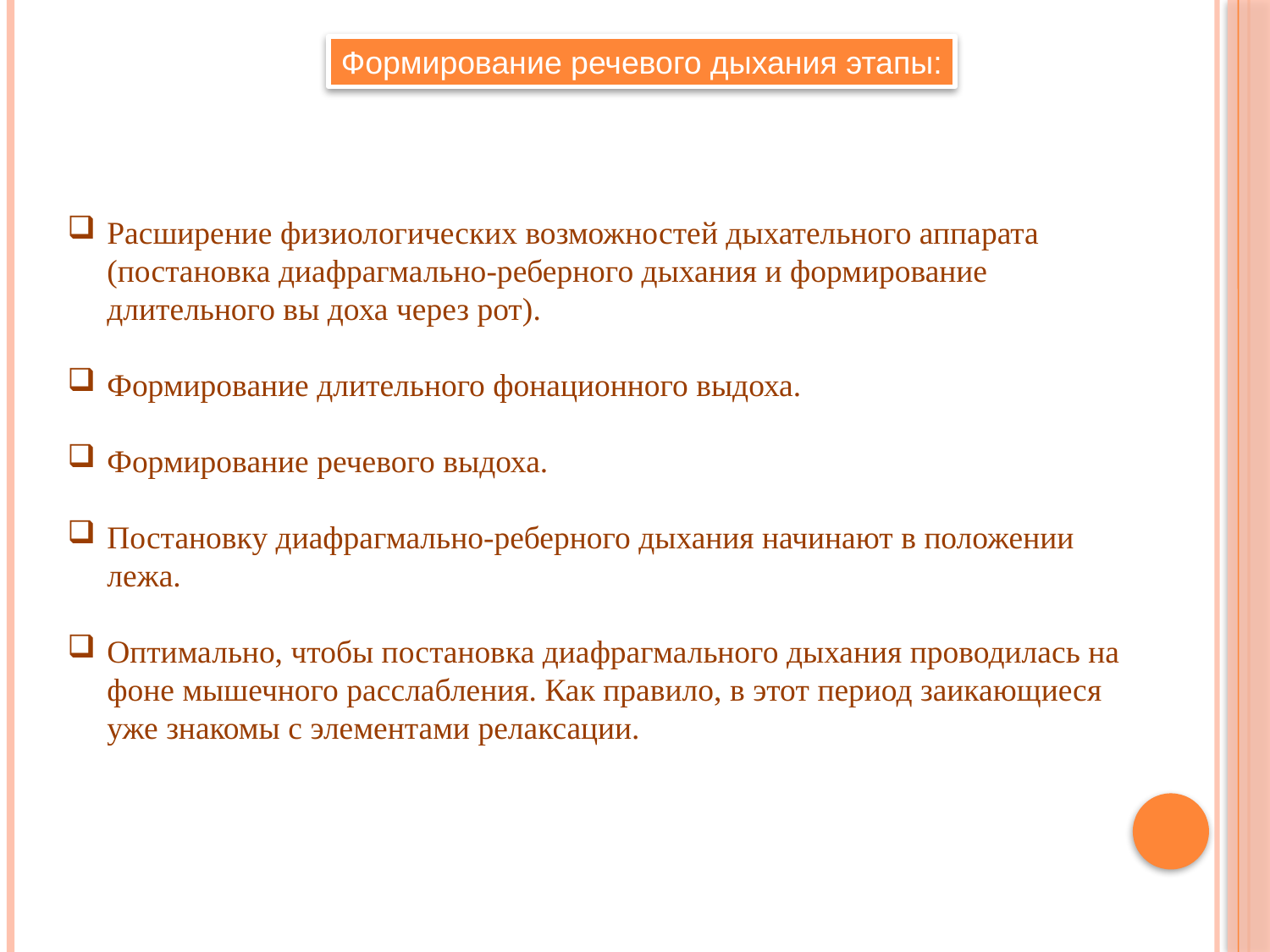

Формирование речевого дыхания этапы:
Расширение физиологических возможностей дыхательного аппарата (постановка диафрагмально-реберного дыхания и формирование длительного вы доха через рот).

Формирование длительного фонационного выдоха.

Формирование речевого выдоха.

Постановку диафрагмально-реберного дыхания начинают в положении лежа.

Оптимально, чтобы постановка диафрагмального дыхания проводилась на фоне мышечного расслабления. Как правило, в этот период заикающиеся уже знакомы с элементами релаксации.